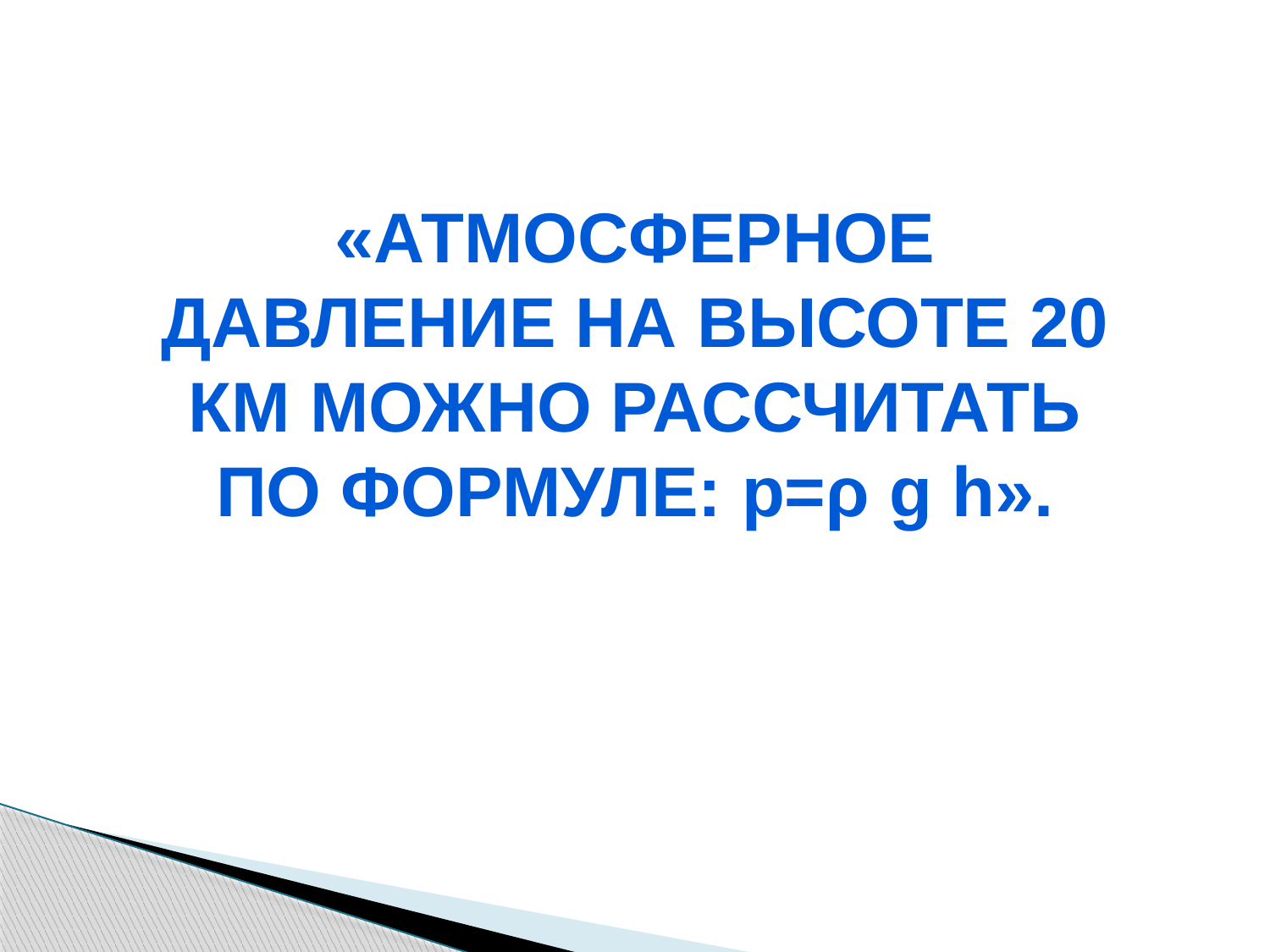

«Атмосферное давление на высоте 20 км можно рассчитать по формуле: p=ρ g h».